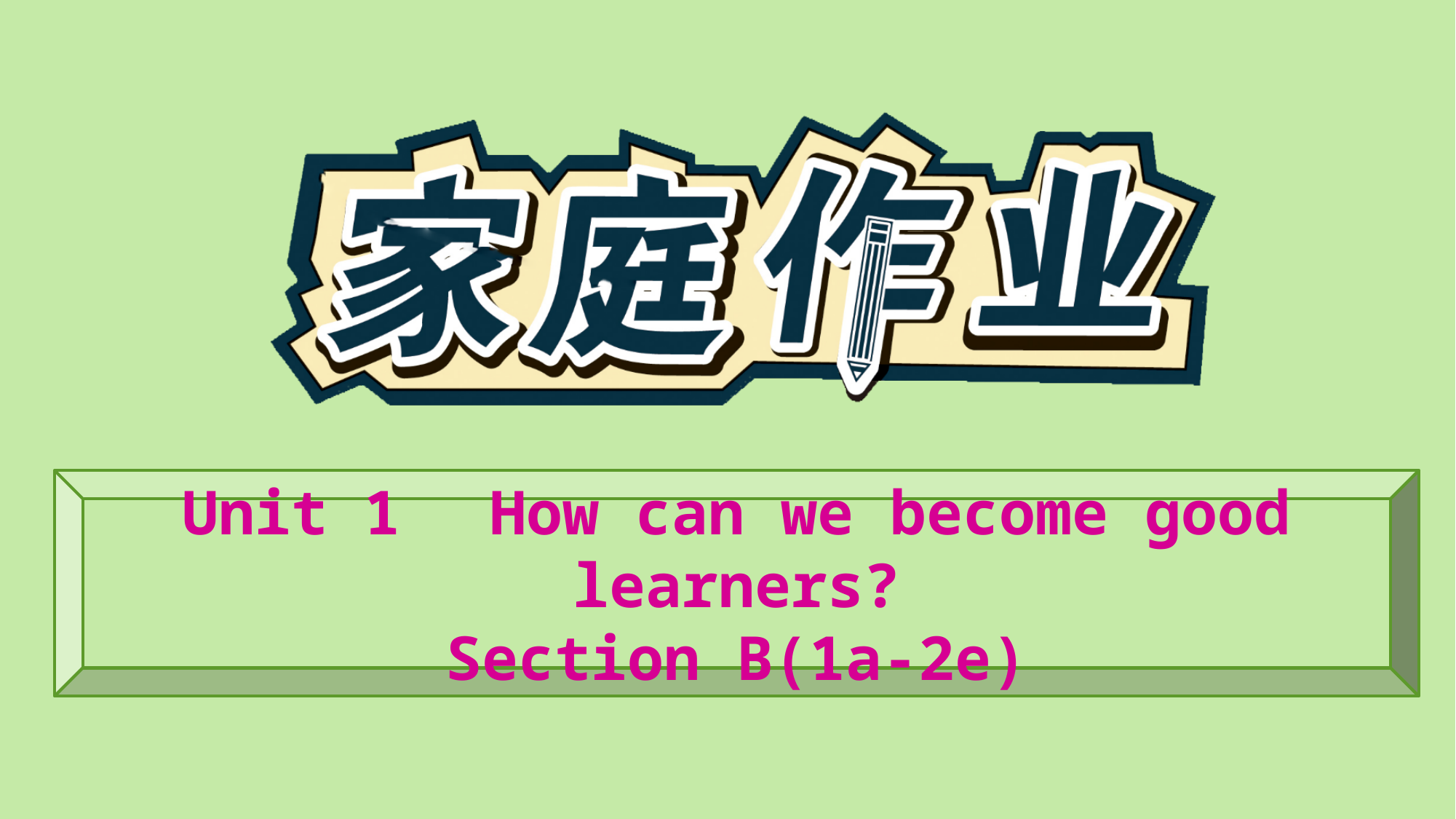

Unit 1　How can we become good learners?
Section B(1a-2e)